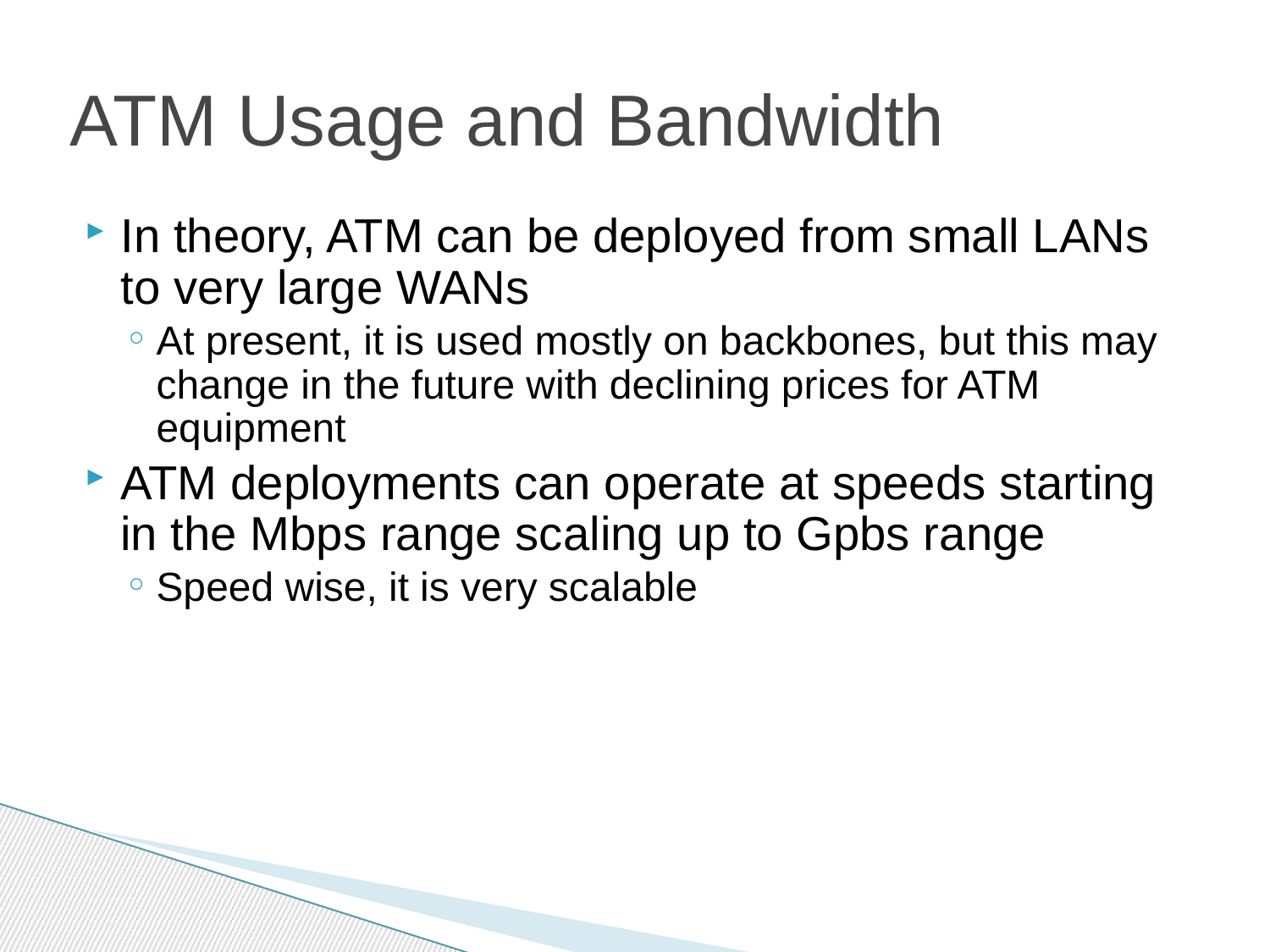

# ATM Usage and Bandwidth
In theory, ATM can be deployed from small LANs to very large WANs
At present, it is used mostly on backbones, but this may change in the future with declining prices for ATM equipment
ATM deployments can operate at speeds starting in the Mbps range scaling up to Gpbs range
Speed wise, it is very scalable